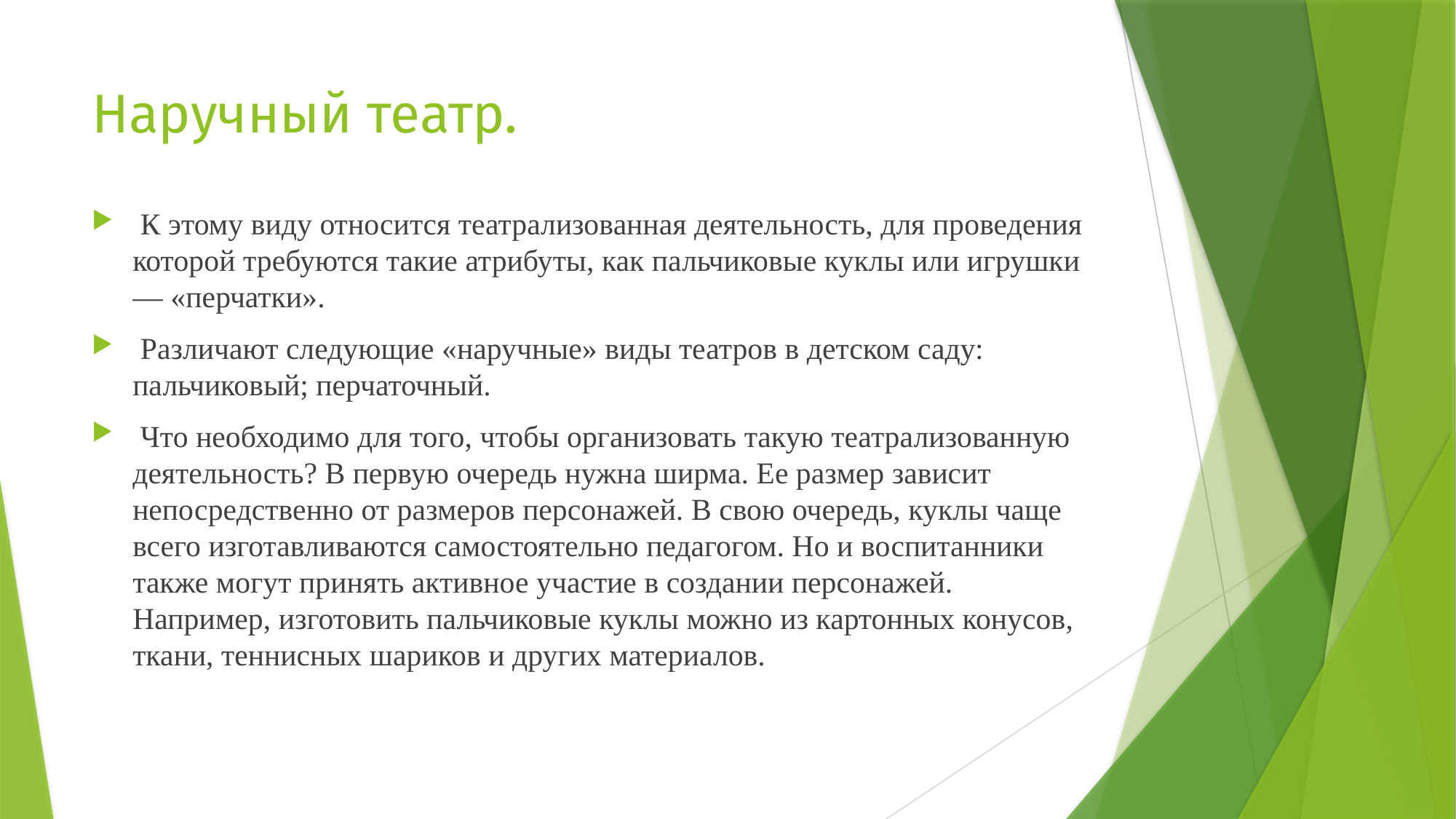

# Наручный театр.
 К этому виду относится театрализованная деятельность, для проведения которой требуются такие атрибуты, как пальчиковые куклы или игрушки — «перчатки».
 Различают следующие «наручные» виды театров в детском саду: пальчиковый; перчаточный.
 Что необходимо для того, чтобы организовать такую театрализованную деятельность? В первую очередь нужна ширма. Ее размер зависит непосредственно от размеров персонажей. В свою очередь, куклы чаще всего изготавливаются самостоятельно педагогом. Но и воспитанники также могут принять активное участие в создании персонажей. Например, изготовить пальчиковые куклы можно из картонных конусов, ткани, теннисных шариков и других материалов.